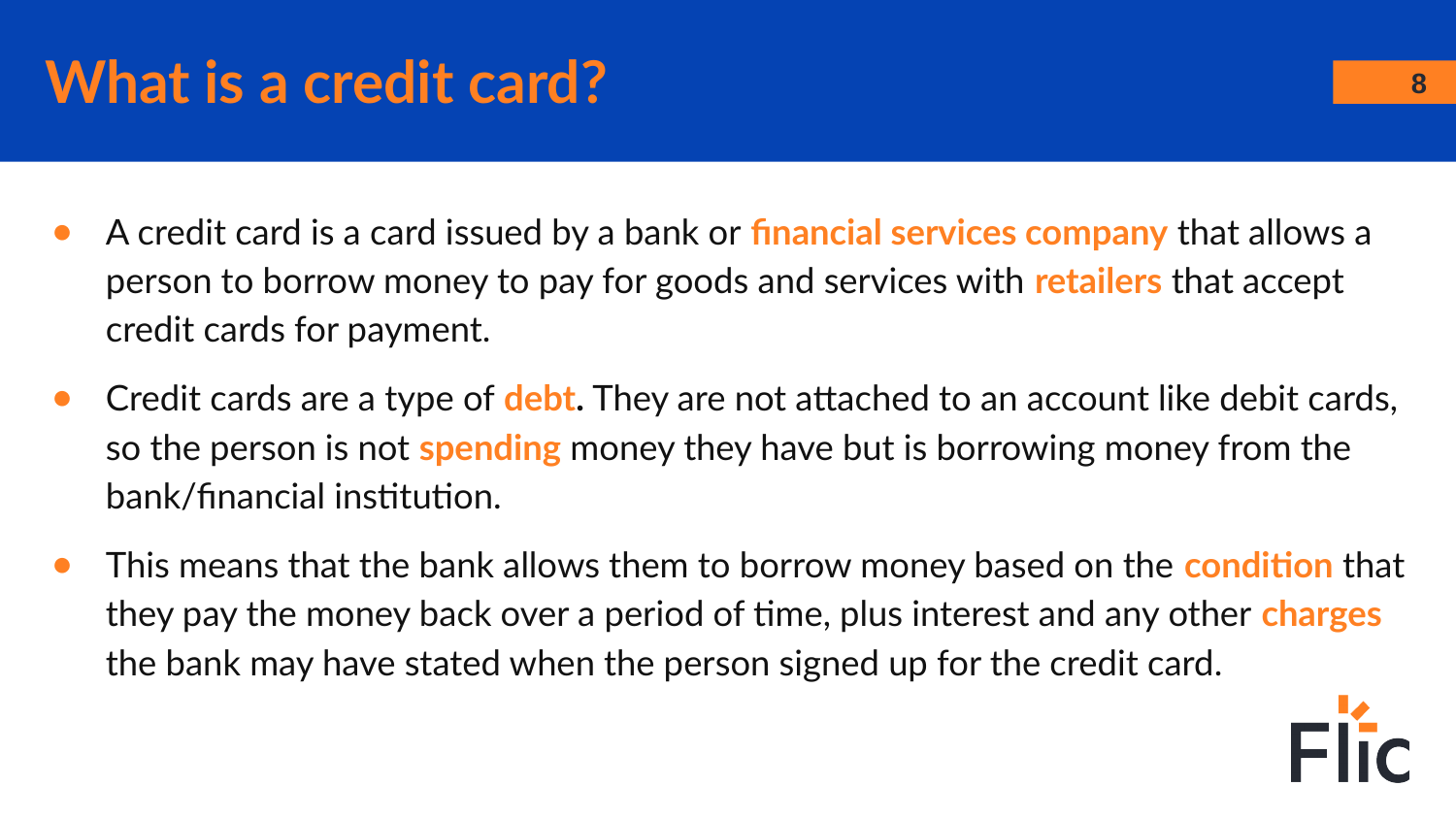

# What is a credit card?

8
A credit card is a card issued by a bank or financial services company that allows a person to borrow money to pay for goods and services with retailers that accept credit cards for payment.
Credit cards are a type of debt. They are not attached to an account like debit cards, so the person is not spending money they have but is borrowing money from the bank/financial institution.
This means that the bank allows them to borrow money based on the condition that they pay the money back over a period of time, plus interest and any other charges the bank may have stated when the person signed up for the credit card.